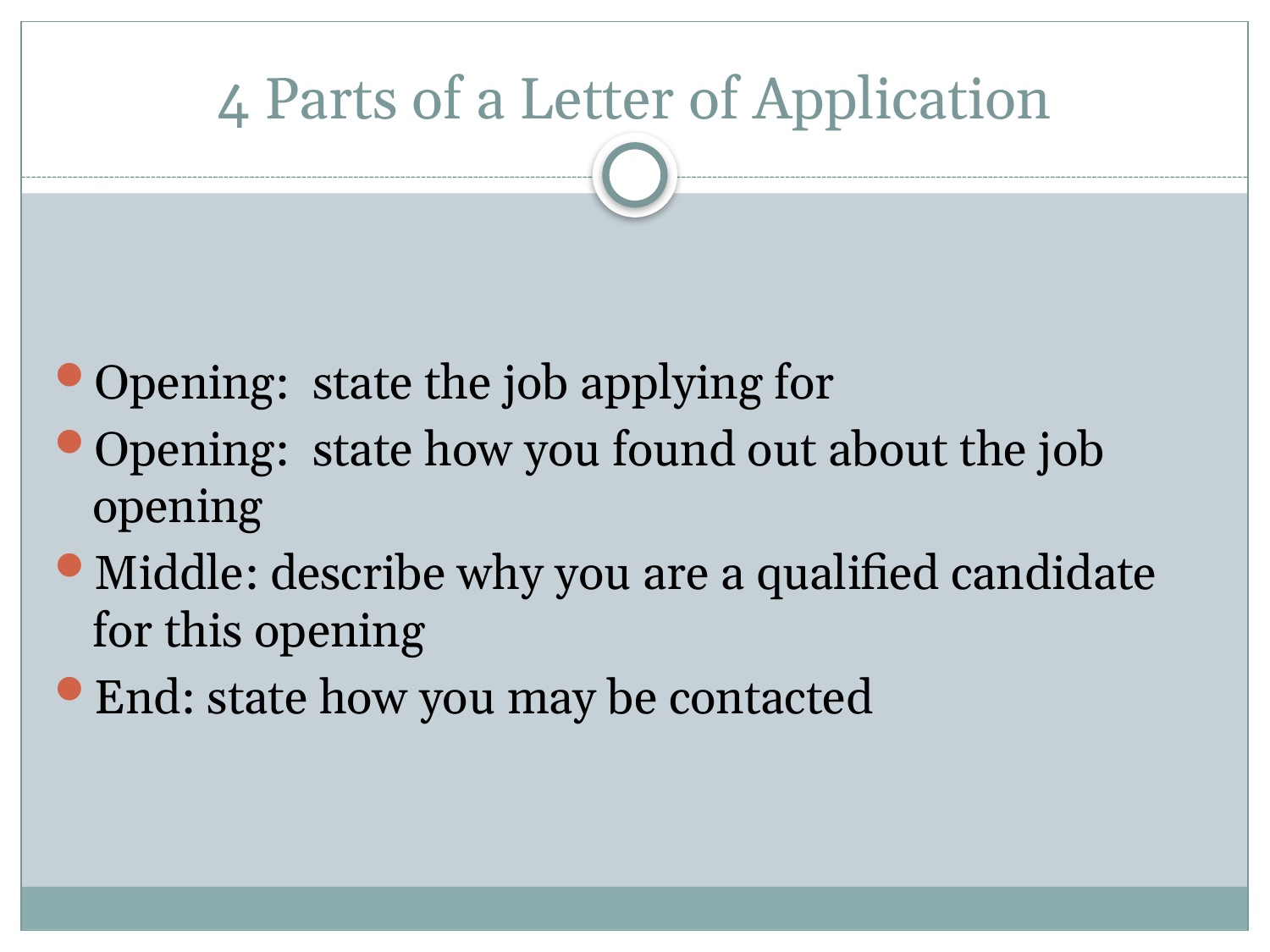

# 4 Parts of a Letter of Application

Opening:  state the job applying for
Opening:  state how you found out about the job opening
Middle: describe why you are a qualified candidate for this opening
End: state how you may be contacted